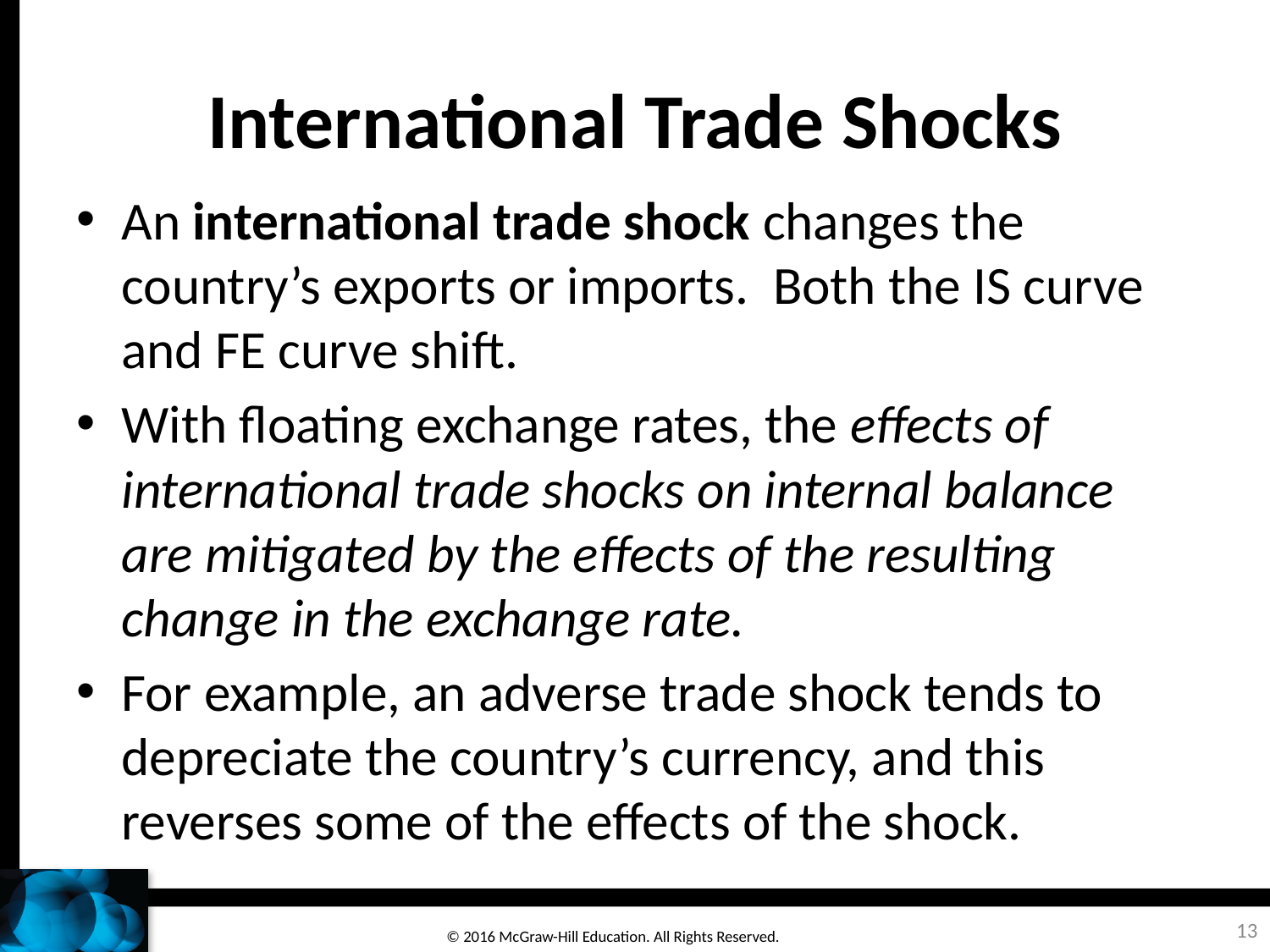

# International Trade Shocks
An international trade shock changes the country’s exports or imports.  Both the IS curve and FE curve shift.
With floating exchange rates, the effects of international trade shocks on internal balance are mitigated by the effects of the resulting change in the exchange rate.
For example, an adverse trade shock tends to depreciate the country’s currency, and this reverses some of the effects of the shock.

13
© 2016 McGraw-Hill Education. All Rights Reserved.